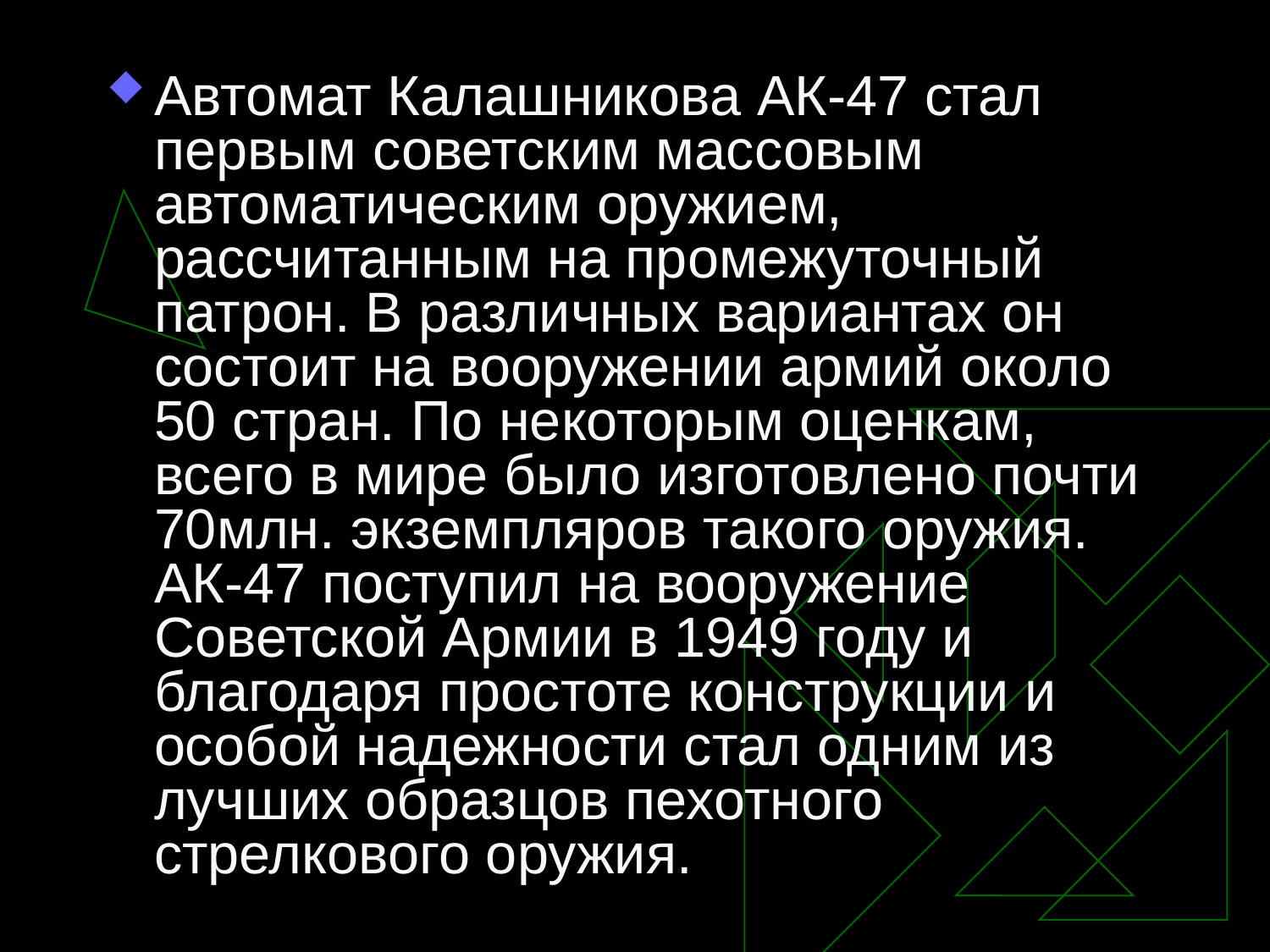

Автомат Калашникова АК-47 стал первым советским массовым автоматическим оружием, рассчитанным на промежуточный патрон. В различных вариантах он состоит на вооружении армий около 50 стран. По некоторым оценкам, всего в мире было изготовлено почти 70млн. экземпляров такого оружия.
АК-47 поступил на вооружение Советской Армии в 1949 году и благодаря простоте конструкции и особой надежности стал одним из лучших образцов пехотного стрелкового оружия.